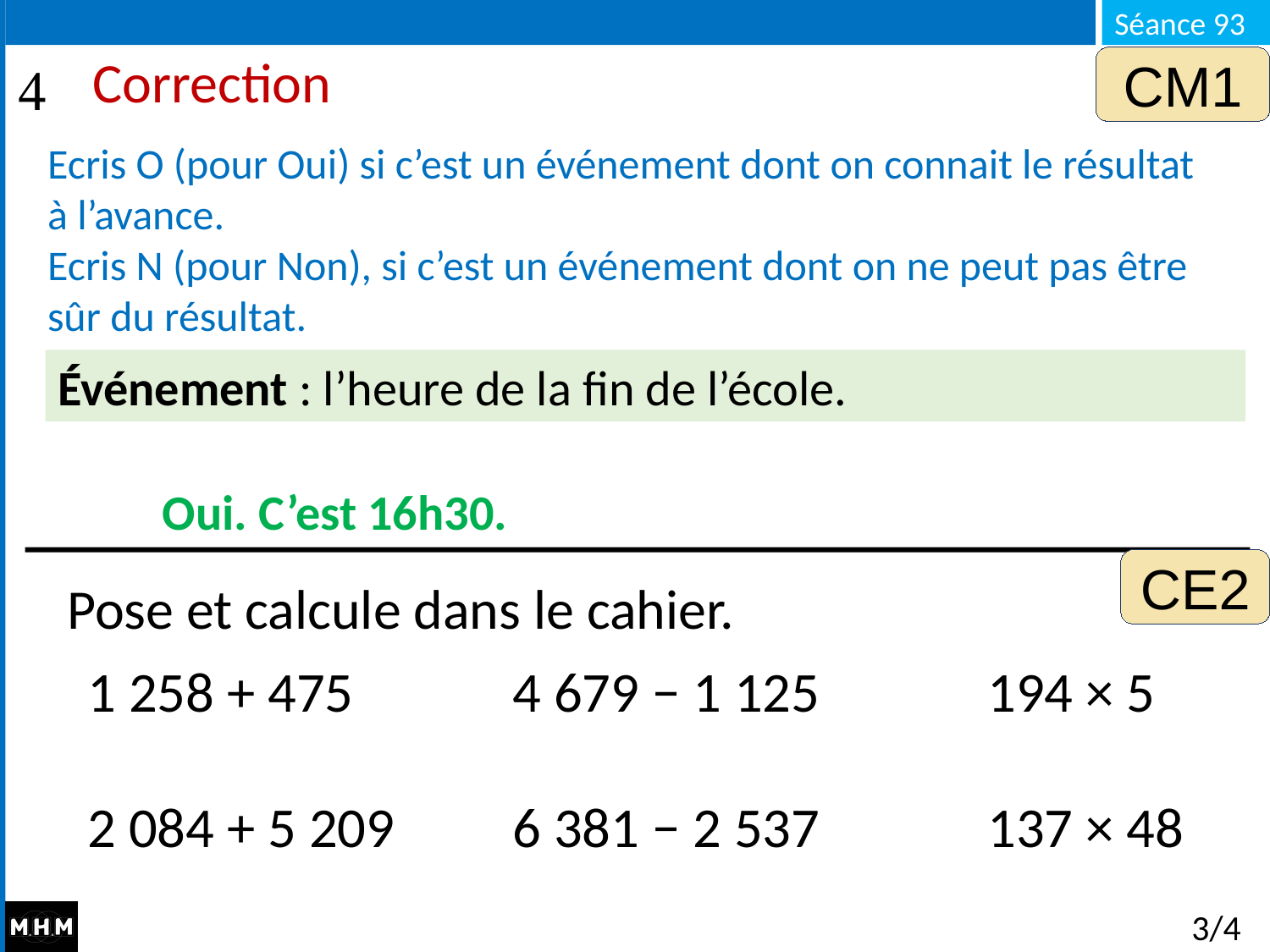

CM1
# Correction
Ecris O (pour Oui) si c’est un événement dont on connait le résultat à l’avance.
Ecris N (pour Non), si c’est un événement dont on ne peut pas être sûr du résultat.

Événement : l’heure de la fin de l’école.
Oui. C’est 16h30.

CE2
Pose et calcule dans le cahier.
1 258 + 475

2 084 + 5 209
4 679 − 1 125

6 381 − 2 537
194 × 5

137 × 48
3/4